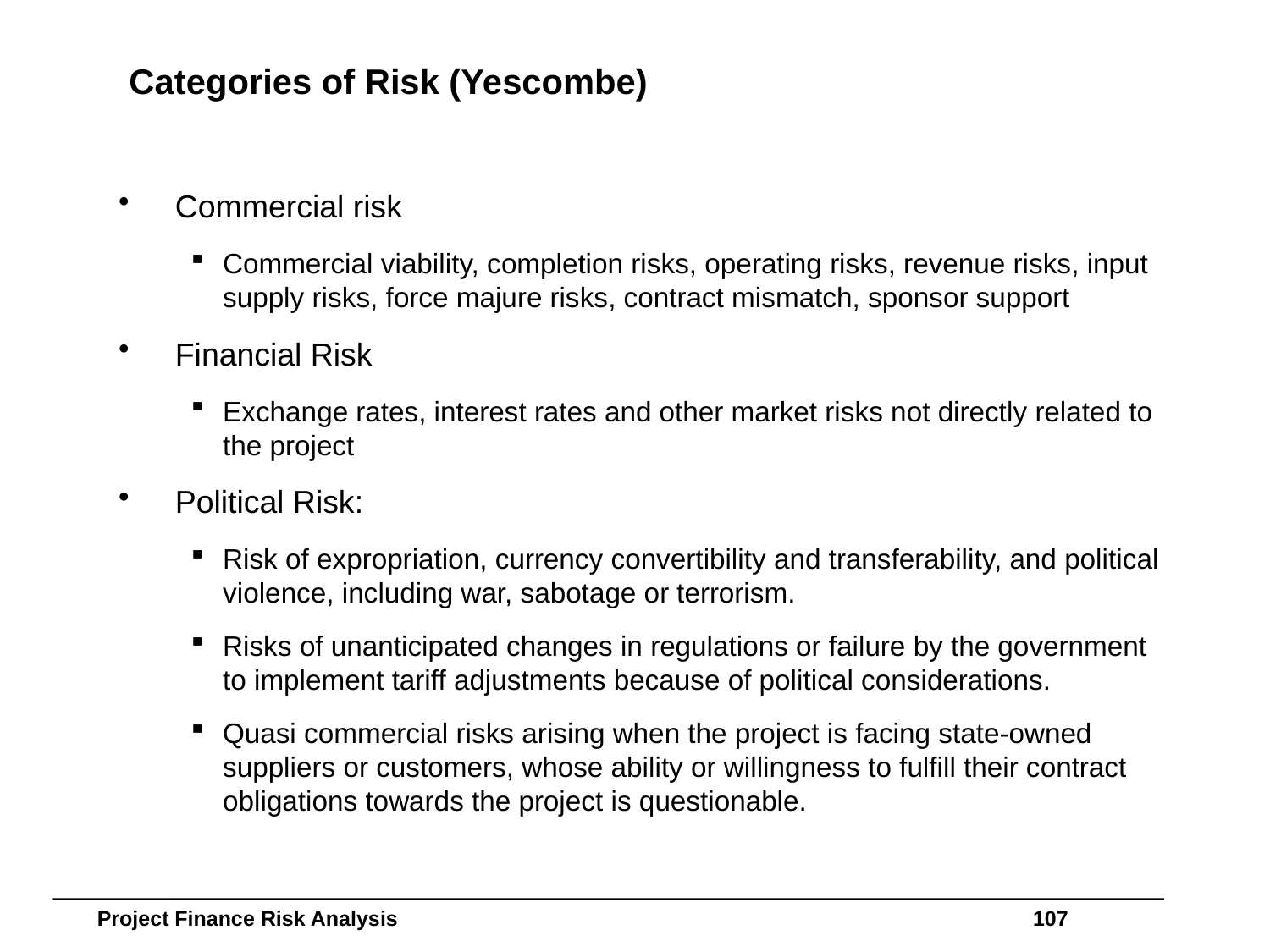

# Categories of Risk (Yescombe)
Commercial risk
Commercial viability, completion risks, operating risks, revenue risks, input supply risks, force majure risks, contract mismatch, sponsor support
Financial Risk
Exchange rates, interest rates and other market risks not directly related to the project
Political Risk:
Risk of expropriation, currency convertibility and transferability, and political violence, including war, sabotage or terrorism.
Risks of unanticipated changes in regulations or failure by the government to implement tariff adjustments because of political considerations.
Quasi commercial risks arising when the project is facing state-owned suppliers or customers, whose ability or willingness to fulfill their contract obligations towards the project is questionable.